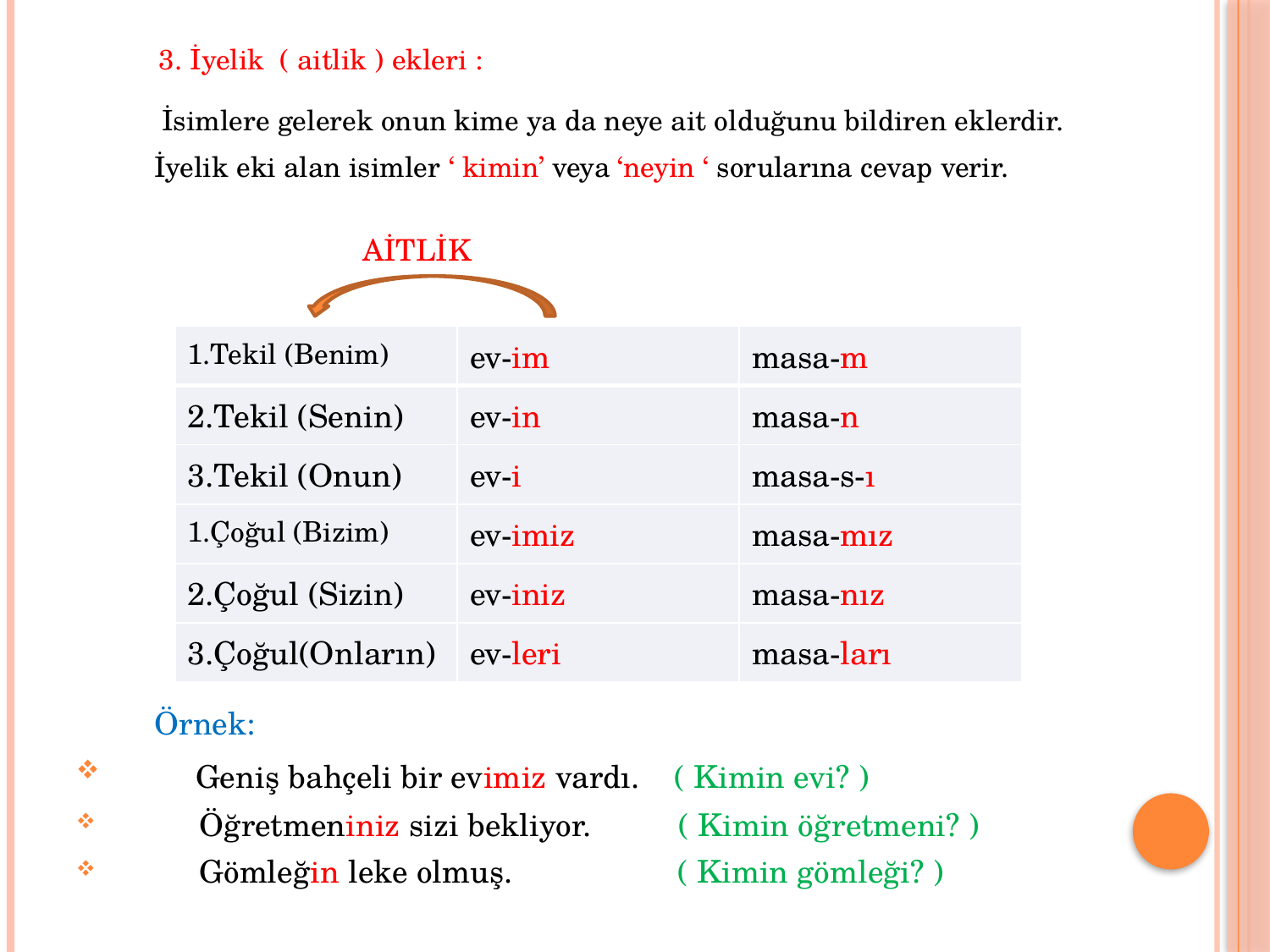

3. İyelik  ( aitlik ) ekleri :
       İsimlere gelerek onun kime ya da neye ait olduğunu bildiren eklerdir.
          İyelik eki alan isimler ‘ kimin’ veya ‘neyin ‘ sorularına cevap verir.

                                         AİTLİK

          Örnek:
        Geniş bahçeli bir evimiz vardı.    ( Kimin evi? )
          Öğretmeniniz sizi bekliyor.          ( Kimin öğretmeni? )
          Gömleğin leke olmuş.                   ( Kimin gömleği? )

| 1.Tekil (Benim) | ev-im | masa-m |
| --- | --- | --- |
| 2.Tekil (Senin) | ev-in | masa-n |
| 3.Tekil (Onun) | ev-i | masa-s-ı |
| 1.Çoğul (Bizim) | ev-imiz | masa-mız |
| 2.Çoğul (Sizin) | ev-iniz | masa-nız |
| 3.Çoğul(Onların) | ev-leri | masa-ları |